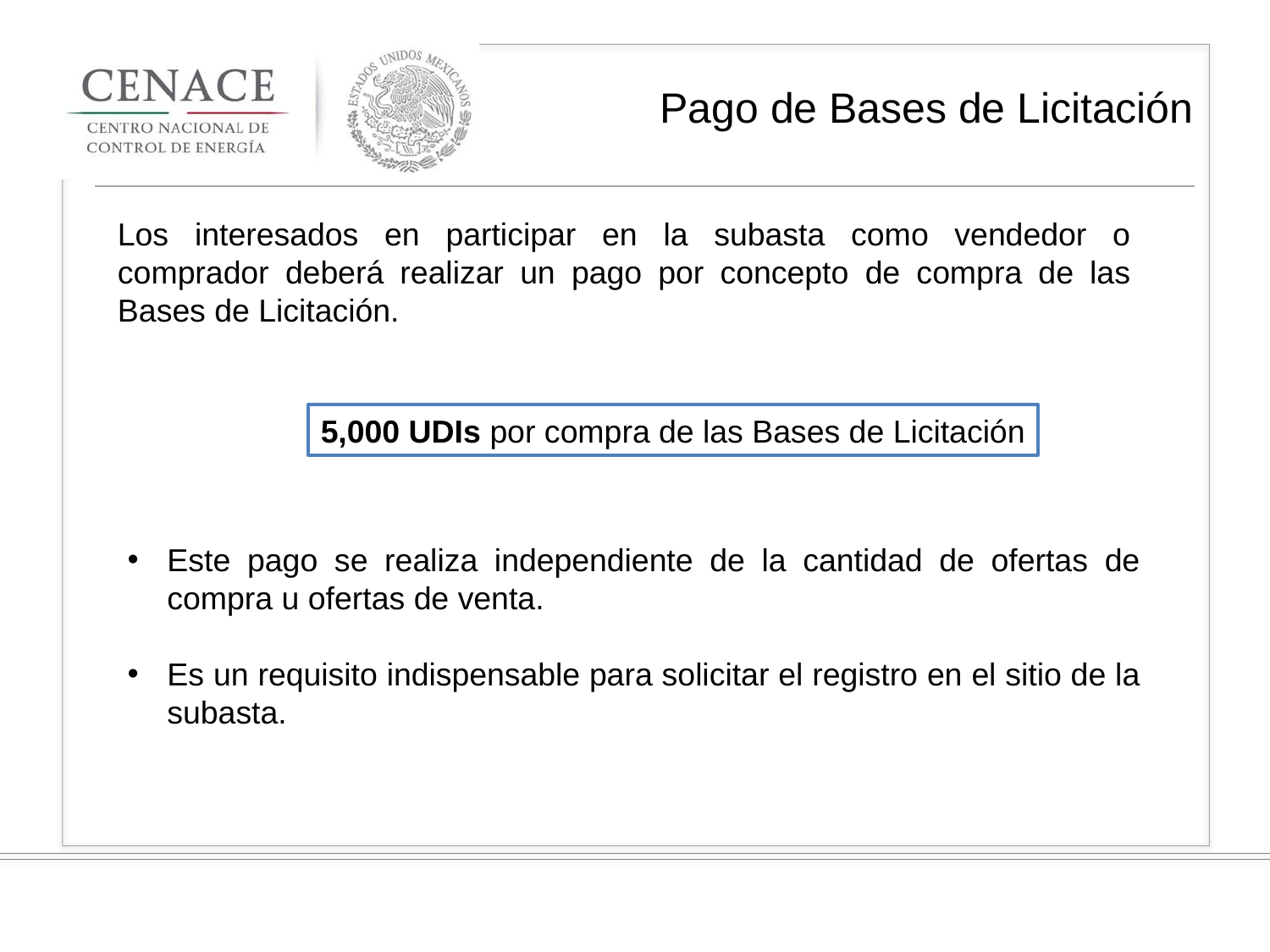

# Pago de Bases de Licitación
Los interesados en participar en la subasta como vendedor o comprador deberá realizar un pago por concepto de compra de las Bases de Licitación.

5,000 UDIs por compra de las Bases de Licitación
Este pago se realiza independiente de la cantidad de ofertas de compra u ofertas de venta.

Es un requisito indispensable para solicitar el registro en el sitio de la subasta.